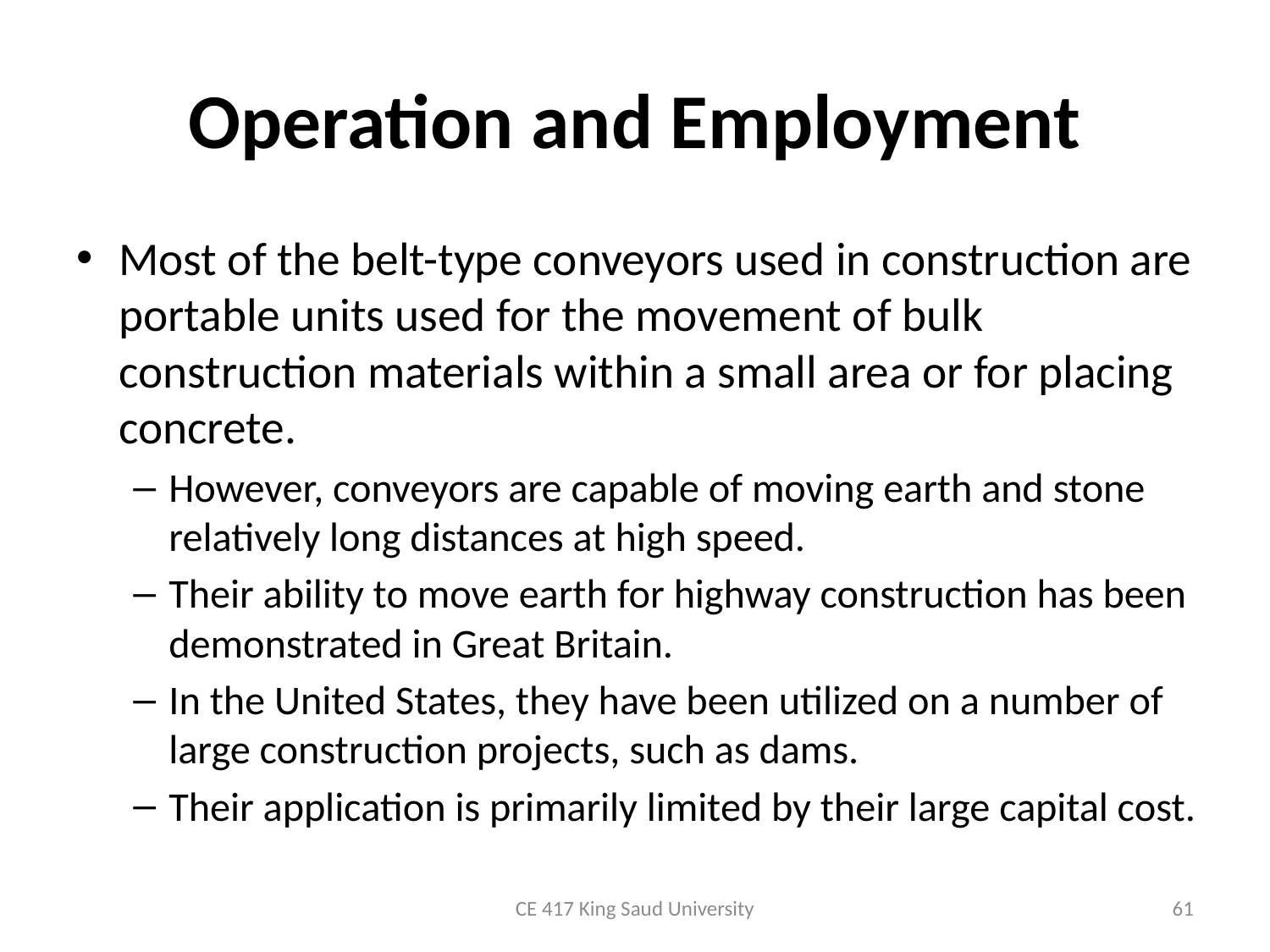

# Operation and Employment
Most of the belt-type conveyors used in construction are portable units used for the movement of bulk construction materials within a small area or for placing concrete.
However, conveyors are capable of moving earth and stone relatively long distances at high speed.
Their ability to move earth for highway construction has been demonstrated in Great Britain.
In the United States, they have been utilized on a number of large construction projects, such as dams.
Their application is primarily limited by their large capital cost.
CE 417 King Saud University
61